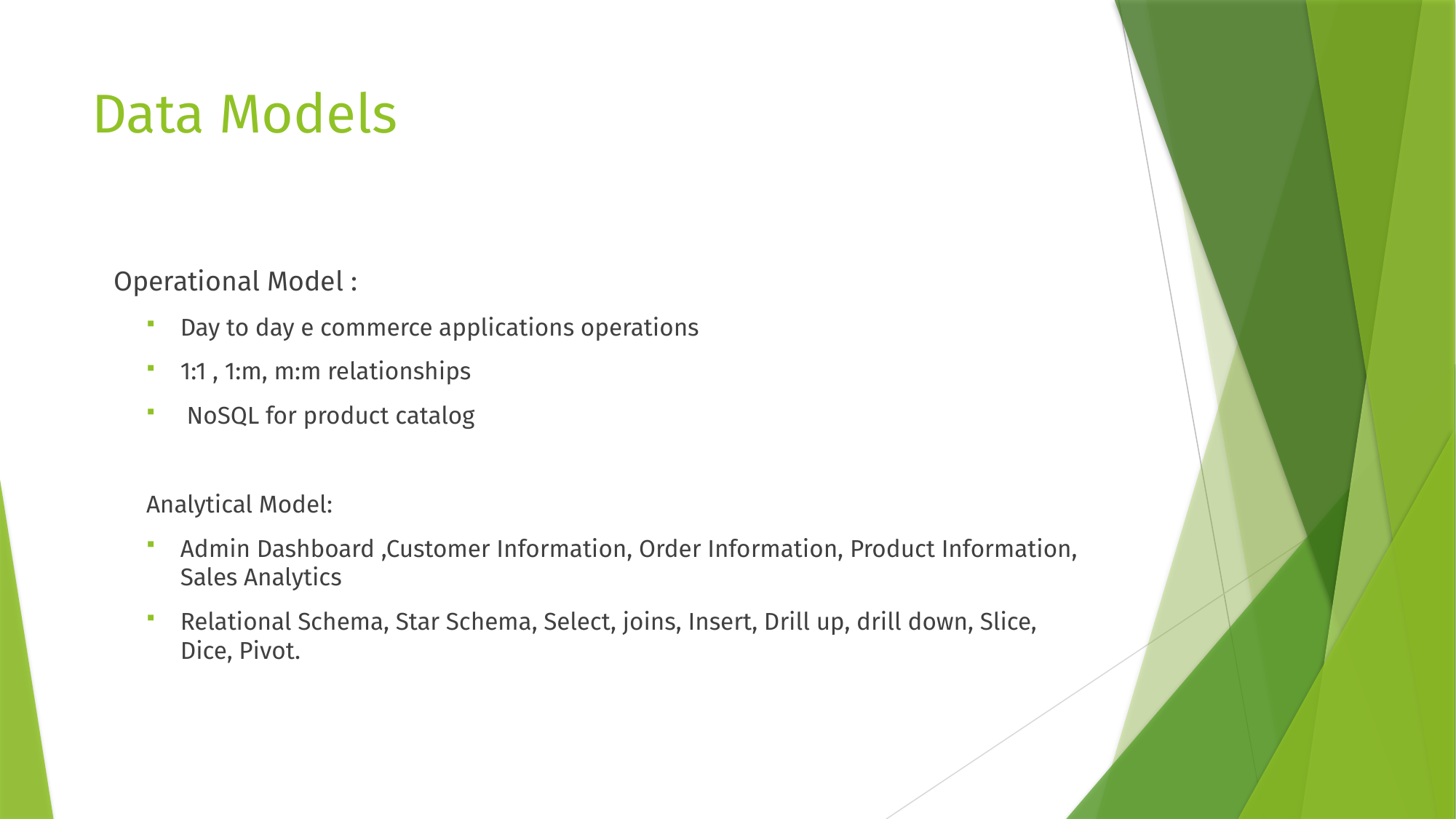

# Data Models
   Operational Model :
Day to day e commerce applications operations
1:1 , 1:m, m:m relationships
 NoSQL for product catalog

Analytical Model:
Admin Dashboard ,Customer Information, Order Information, Product Information, Sales Analytics
Relational Schema, Star Schema, Select, joins, Insert, Drill up, drill down, Slice, Dice, Pivot.